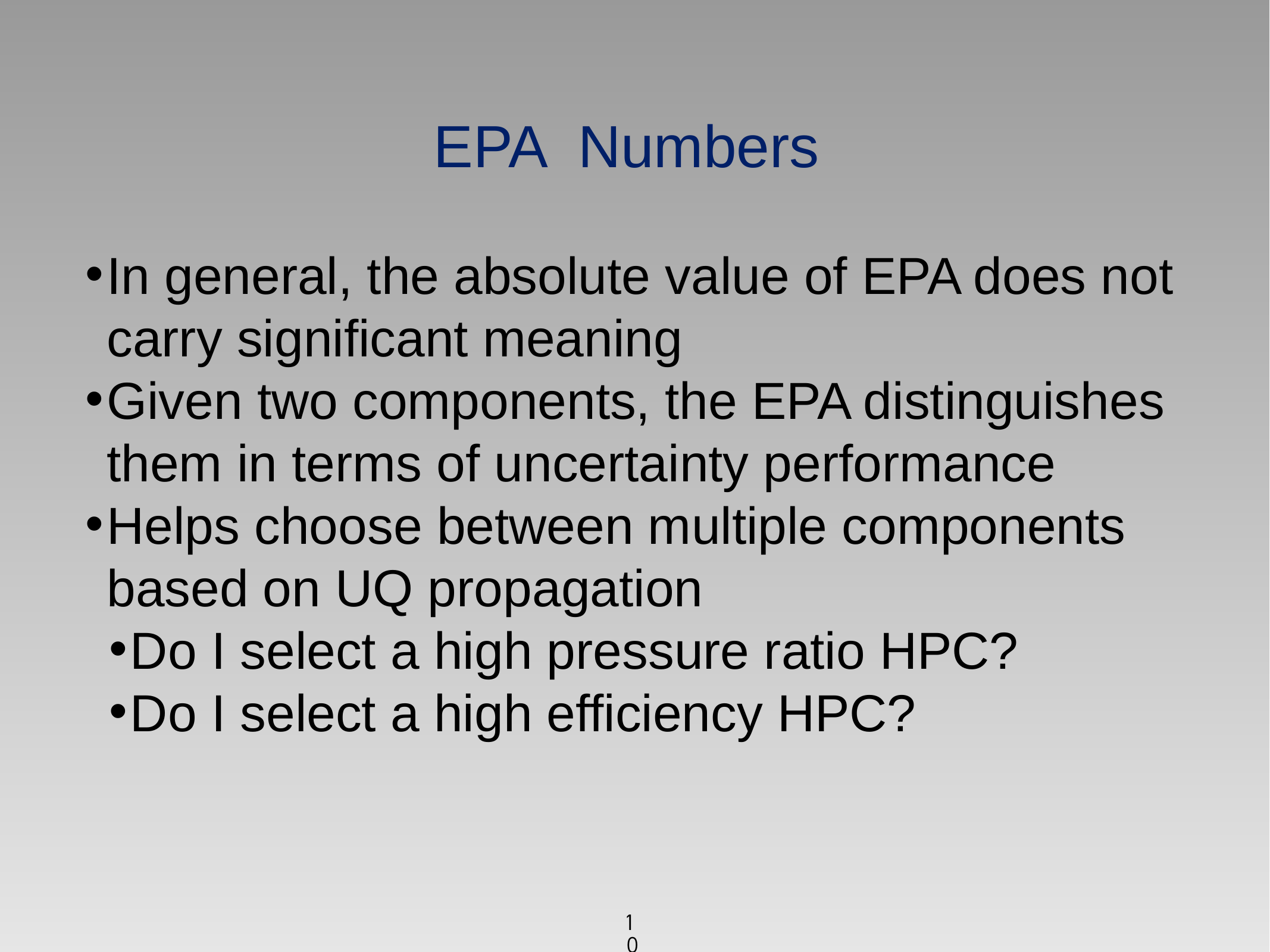

# EPA  Numbers
In general, the absolute value of EPA does not carry significant meaning
Given two components, the EPA distinguishes them in terms of uncertainty performance
Helps choose between multiple components based on UQ propagation
Do I select a high pressure ratio HPC?
Do I select a high efficiency HPC?
10